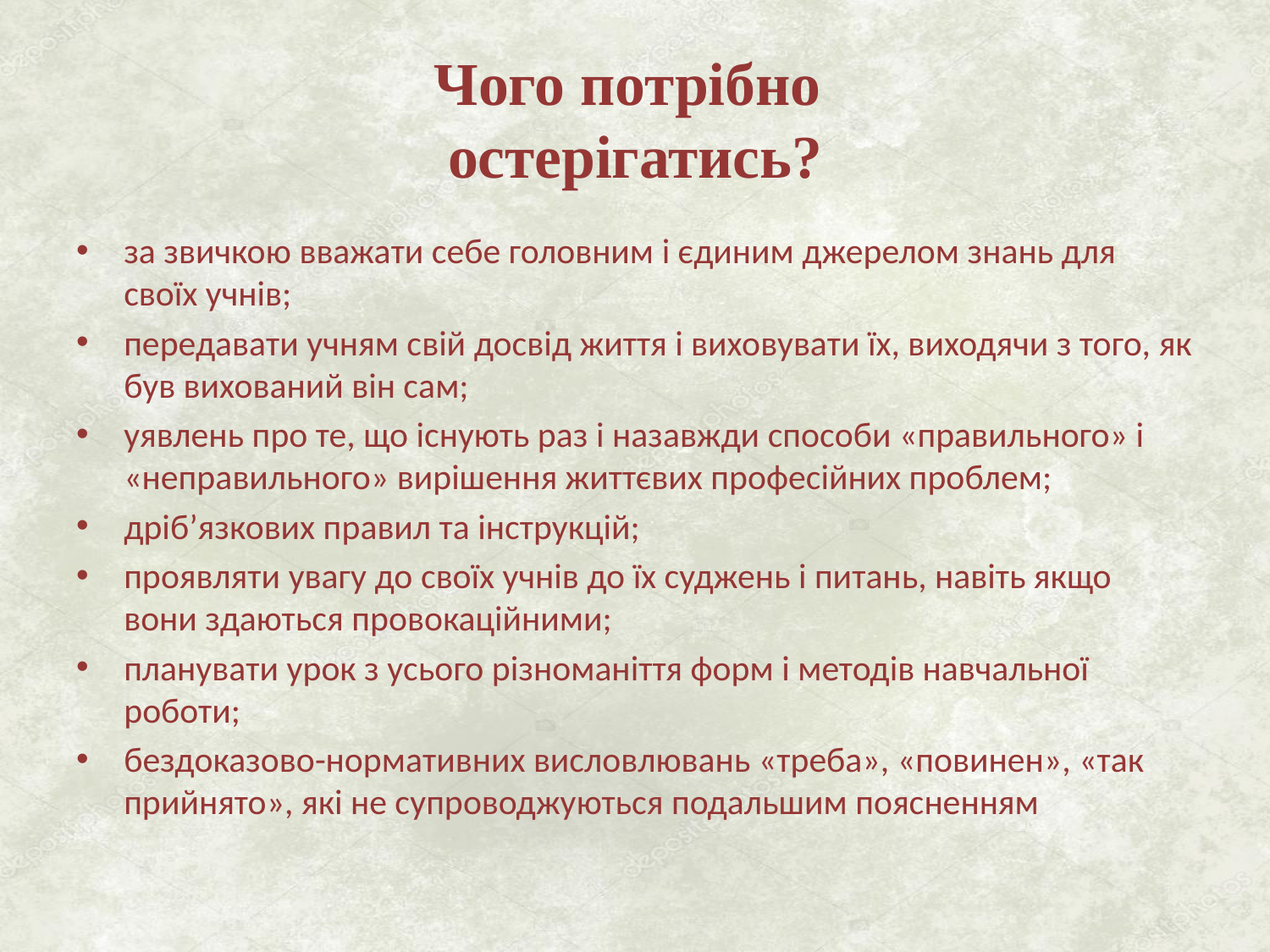

# Чого потрібно остерігатись?
за звичкою вважати себе головним і єдиним джерелом знань для своїх учнів;
передавати учням свій досвід життя і виховувати їх, виходячи з того, як був вихований він сам;
уявлень про те, що існують раз і назавжди способи «правильного» і «неправильного» вирішення життєвих професійних проблем;
дріб’язкових правил та інструкцій;
проявляти увагу до своїх учнів до їх суджень і питань, навіть якщо вони здаються провокаційними;
планувати урок з усього різноманіття форм і методів навчальної роботи;
бездоказово-нормативних висловлювань «треба», «повинен», «так прийнято», які не супроводжуються подальшим поясненням